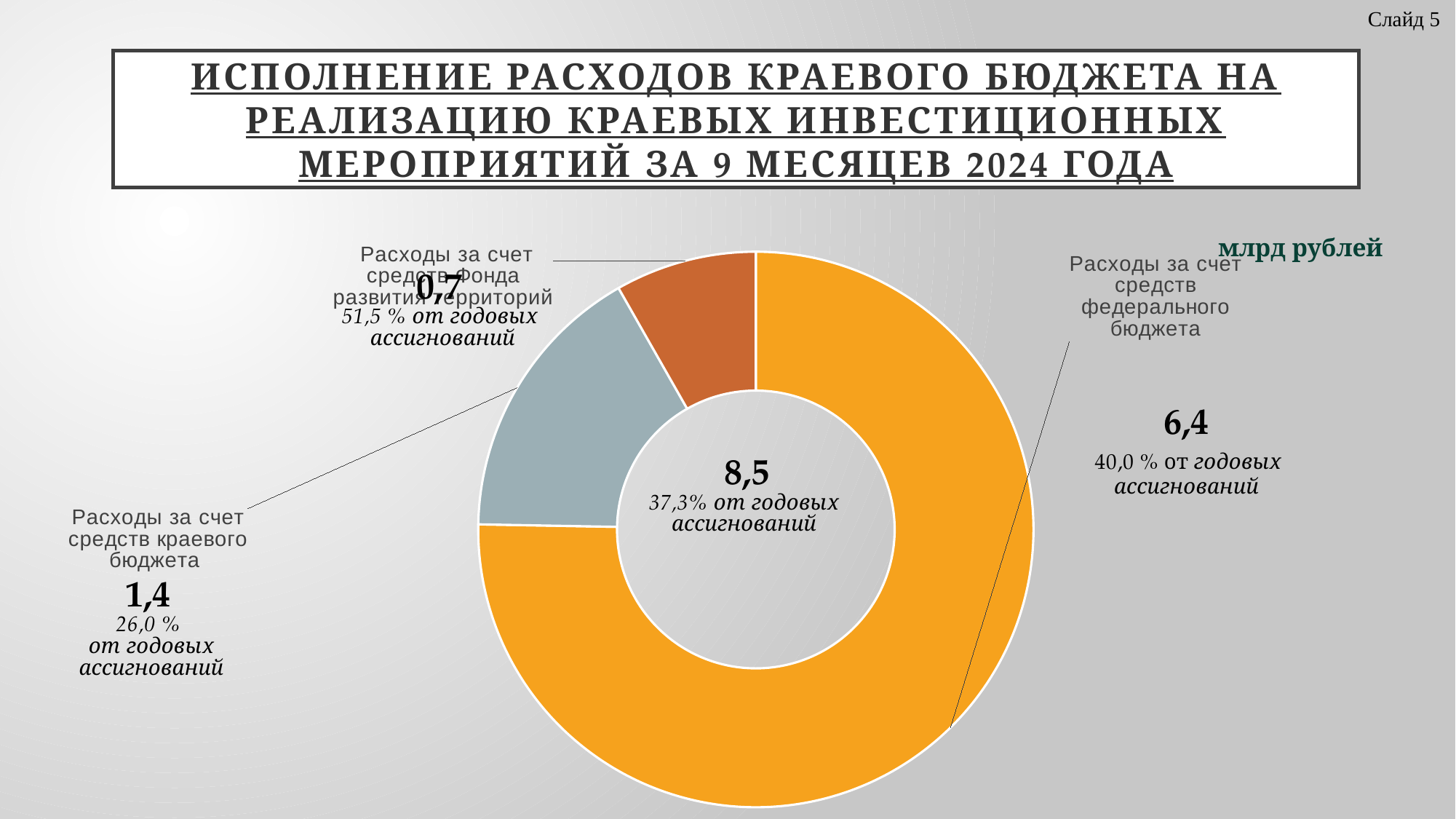

Слайд 5
# Исполнение расходов краевого бюджета на реализацию краевых инвестиционных мероприятий за 9 месяцев 2024 года

### Chart

| Category | Продажи |
|---|---|
| Расходы за счет средств федерального бюджета | 6.4 |
| Расходы за счет средств краевого бюджета | 1.4 |
|  Расходы за счет средств Фонда развития территорий | 0.7 |
млрд рублей